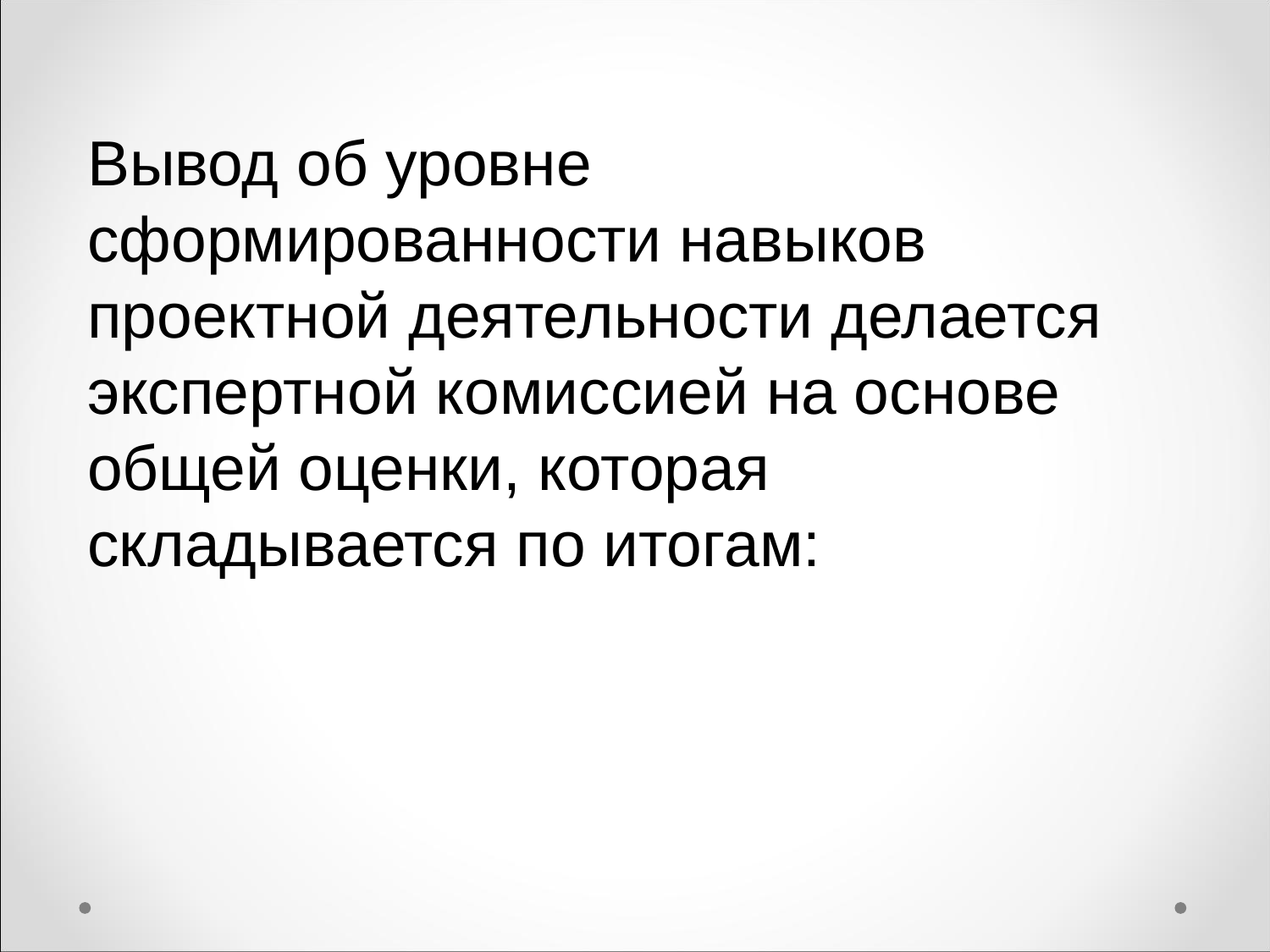

Вывод об уровне сформированности навыков проектной деятельности делается экспертной комиссией на основе общей оценки, которая складывается по итогам: